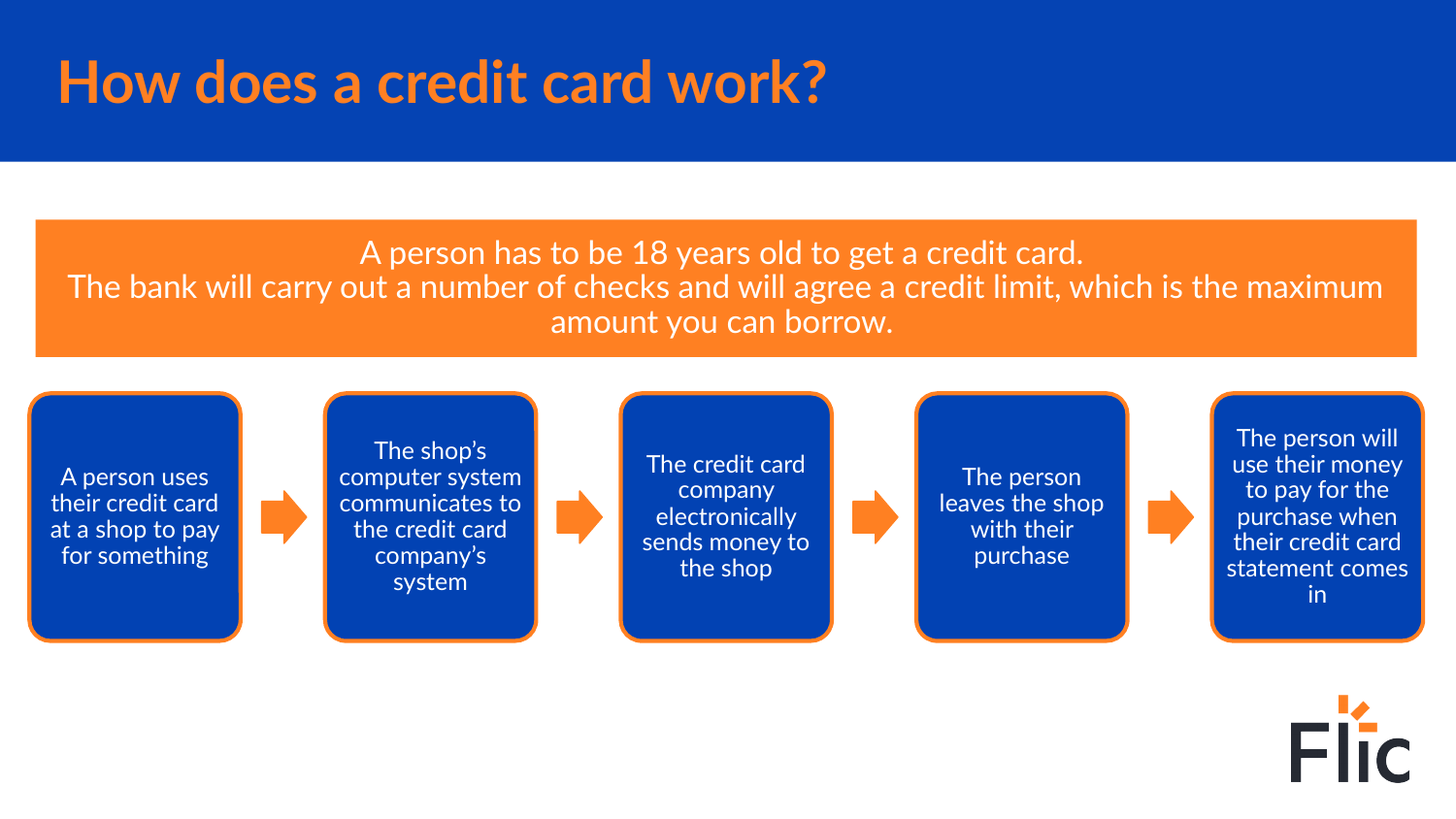

# How does a credit card work?

A person has to be 18 years old to get a credit card.
The bank will carry out a number of checks and will agree a credit limit, which is the maximum amount you can borrow.

A person uses their credit card at a shop to pay for something
The shop’s computer system communicates to the credit card company’s system
The credit card company electronically sends money to the shop
The person leaves the shop with their purchase
The person will use their money to pay for the purchase when their credit card statement comes in